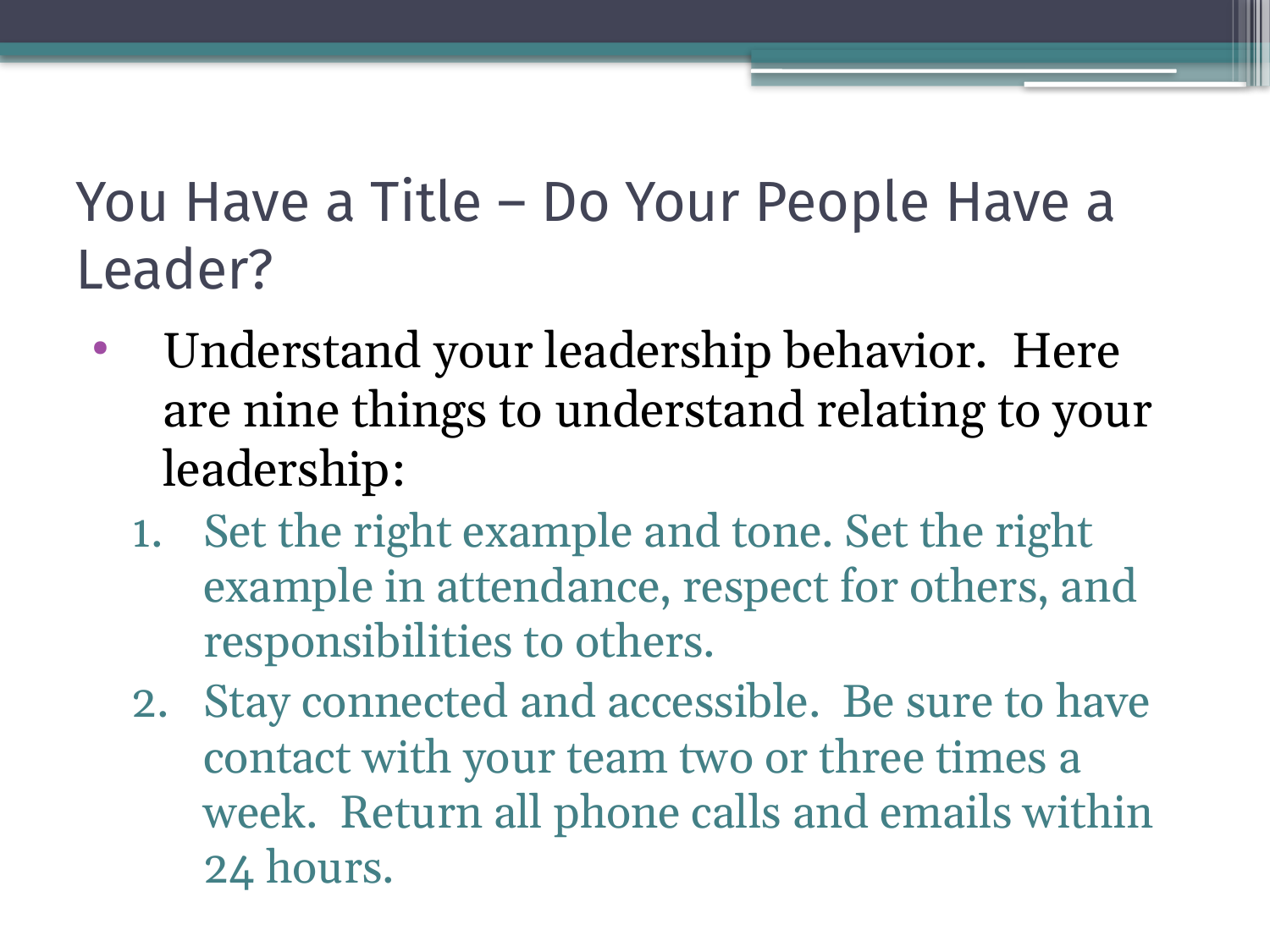

# You Have a Title – Do Your People Have a Leader?
Understand your leadership behavior.  Here are nine things to understand relating to your leadership:
Set the right example and tone. Set the right example in attendance, respect for others, and responsibilities to others.
Stay connected and accessible.  Be sure to have contact with your team two or three times a week.  Return all phone calls and emails within 24 hours.